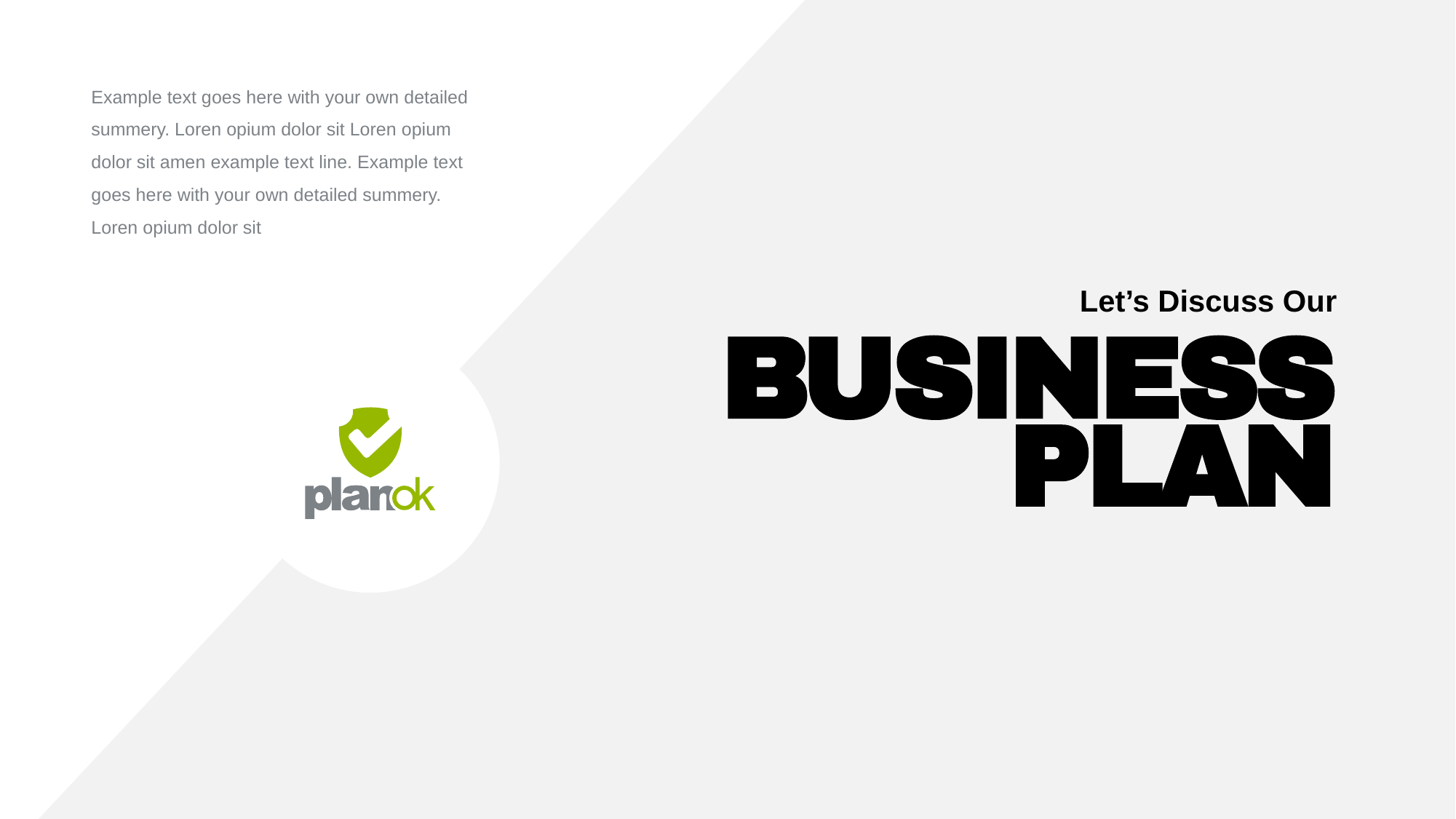

Example text goes here with your own detailed summery. Loren opium dolor sit Loren opium dolor sit amen example text line. Example text goes here with your own detailed summery. Loren opium dolor sit
Let’s Discuss Our
BUSINESS
PLAN